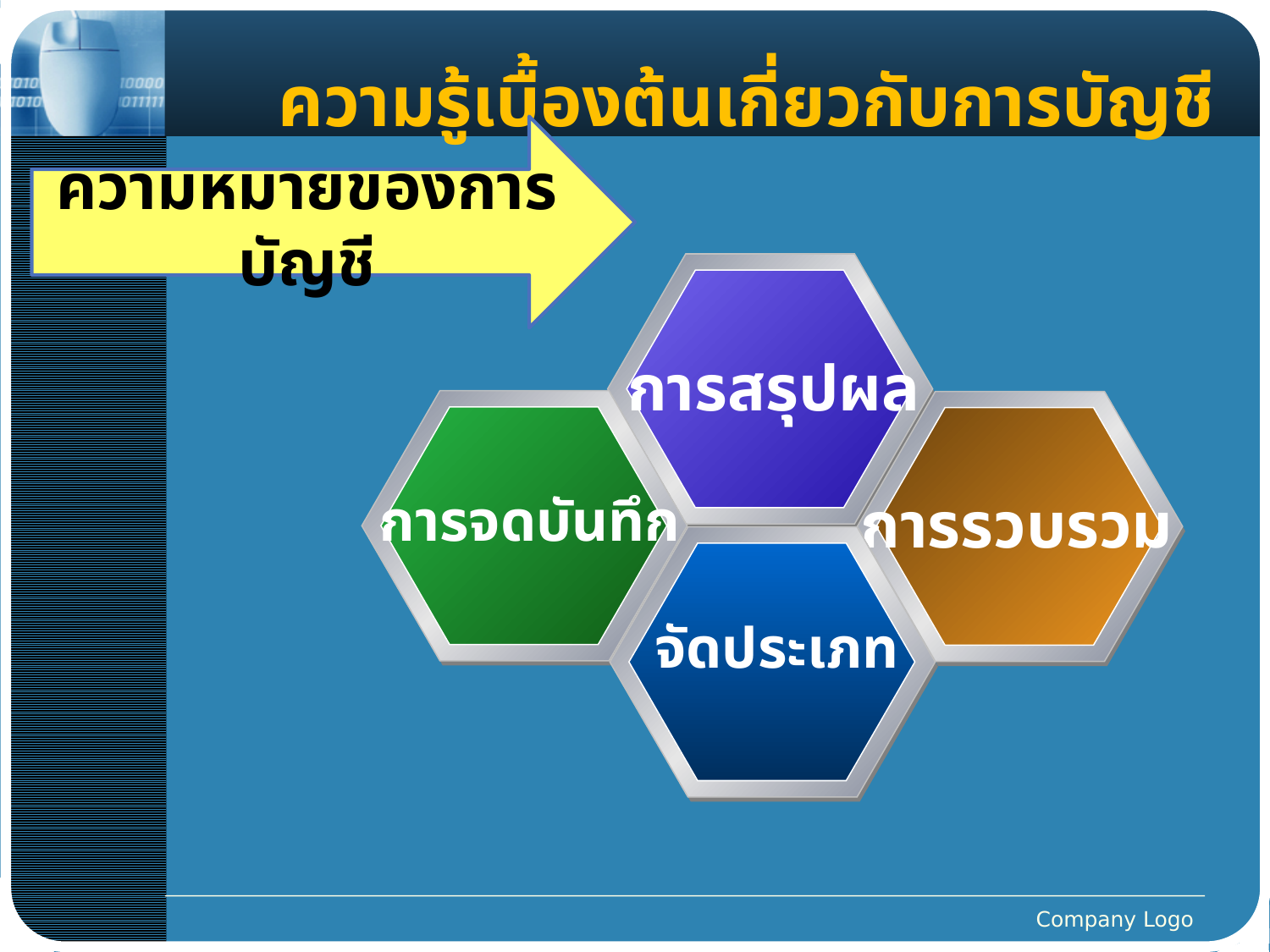

# ความรู้เบื้องต้นเกี่ยวกับการบัญชี
ความหมายของการบัญชี

การสรุปผล

การจดบันทึก
การรวบรวม

จัดประเภท
Company Logo